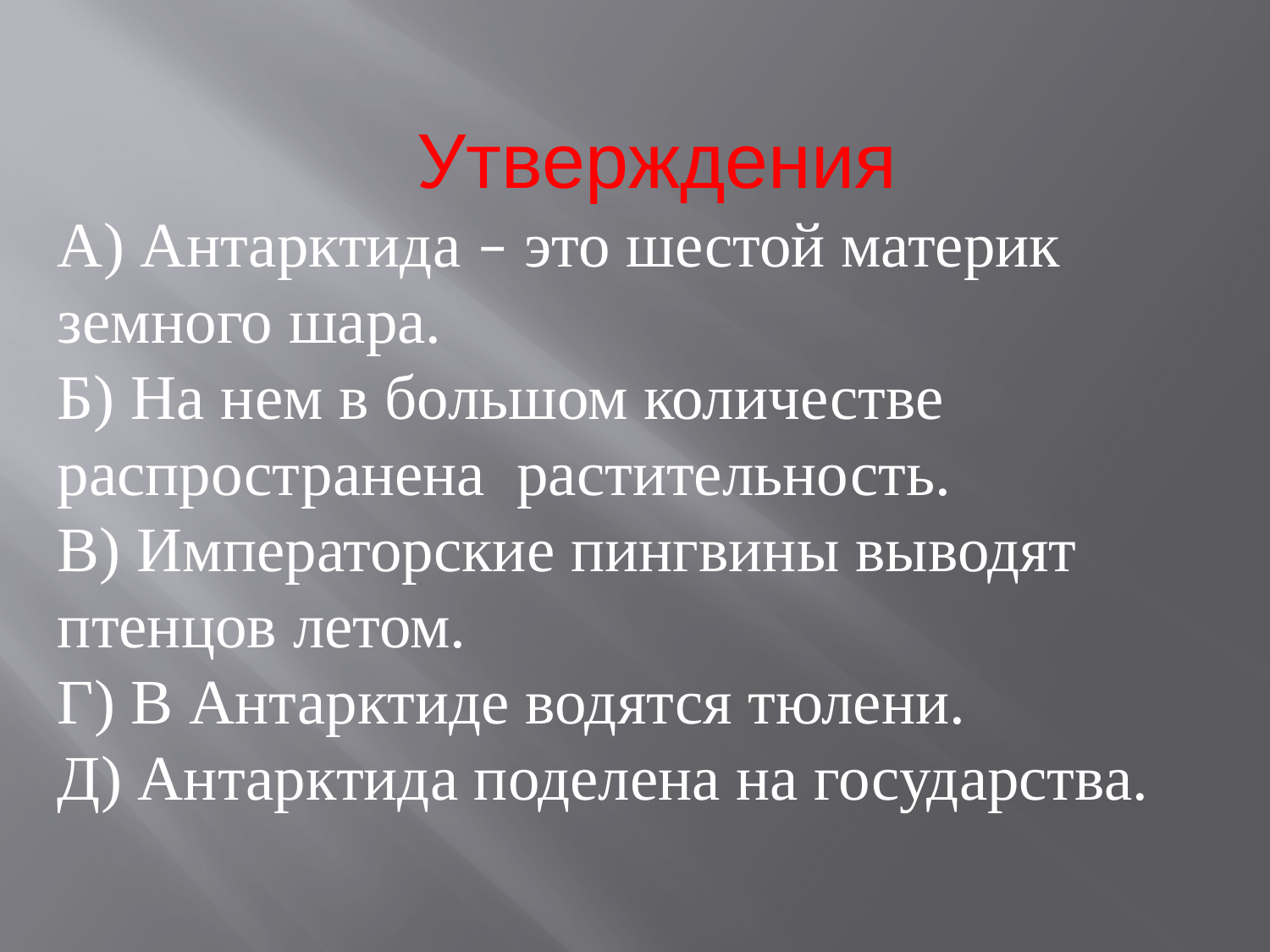

Утверждения
А) Антарктида – это шестой материк земного шара.
Б) На нем в большом количестве распространена  растительность.
В) Императорские пингвины выводят птенцов летом.
Г) В Антарктиде водятся тюлени.
Д) Антарктида поделена на государства.